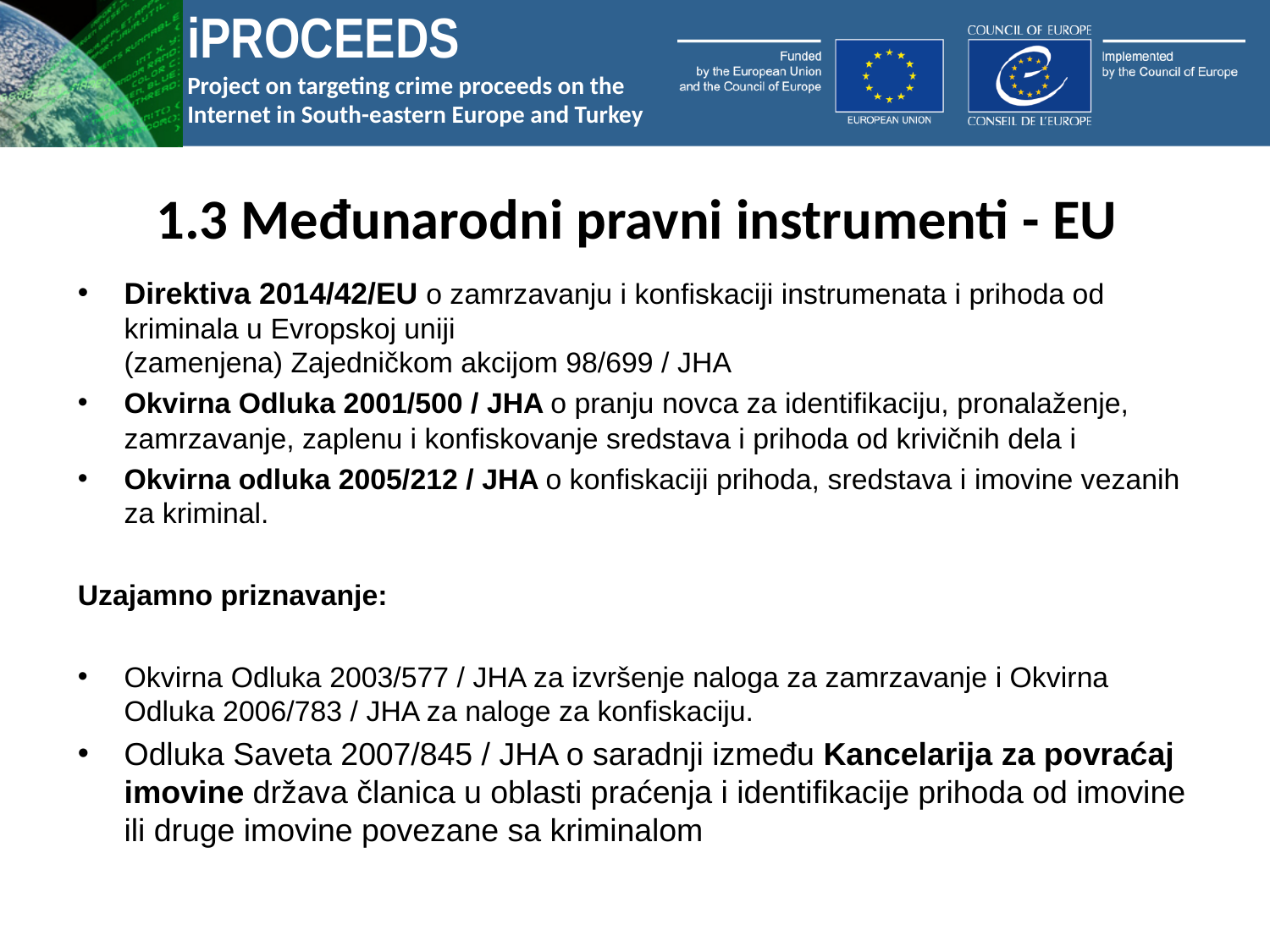

# 1.3 Međunarodni pravni instrumenti - EU
Direktiva 2014/42/EU o zamrzavanju i konfiskaciji instrumenata i prihoda od kriminala u Evropskoj uniji
(zamenjena) Zajedničkom akcijom 98/699 / JHA
Okvirna Odluka 2001/500 / JHA o pranju novca za identifikaciju, pronalaženje, zamrzavanje, zaplenu i konfiskovanje sredstava i prihoda od krivičnih dela i
Okvirna odluka 2005/212 / JHA o konfiskaciji prihoda, sredstava i imovine vezanih za kriminal.

Uzajamno priznavanje:

Okvirna Odluka 2003/577 / JHA za izvršenje naloga za zamrzavanje i Okvirna Odluka 2006/783 / JHA za naloge za konfiskaciju.
Odluka Saveta 2007/845 / JHA o saradnji između Kancelarija za povraćaj imovine država članica u oblasti praćenja i identifikacije prihoda od imovine ili druge imovine povezane sa kriminalom